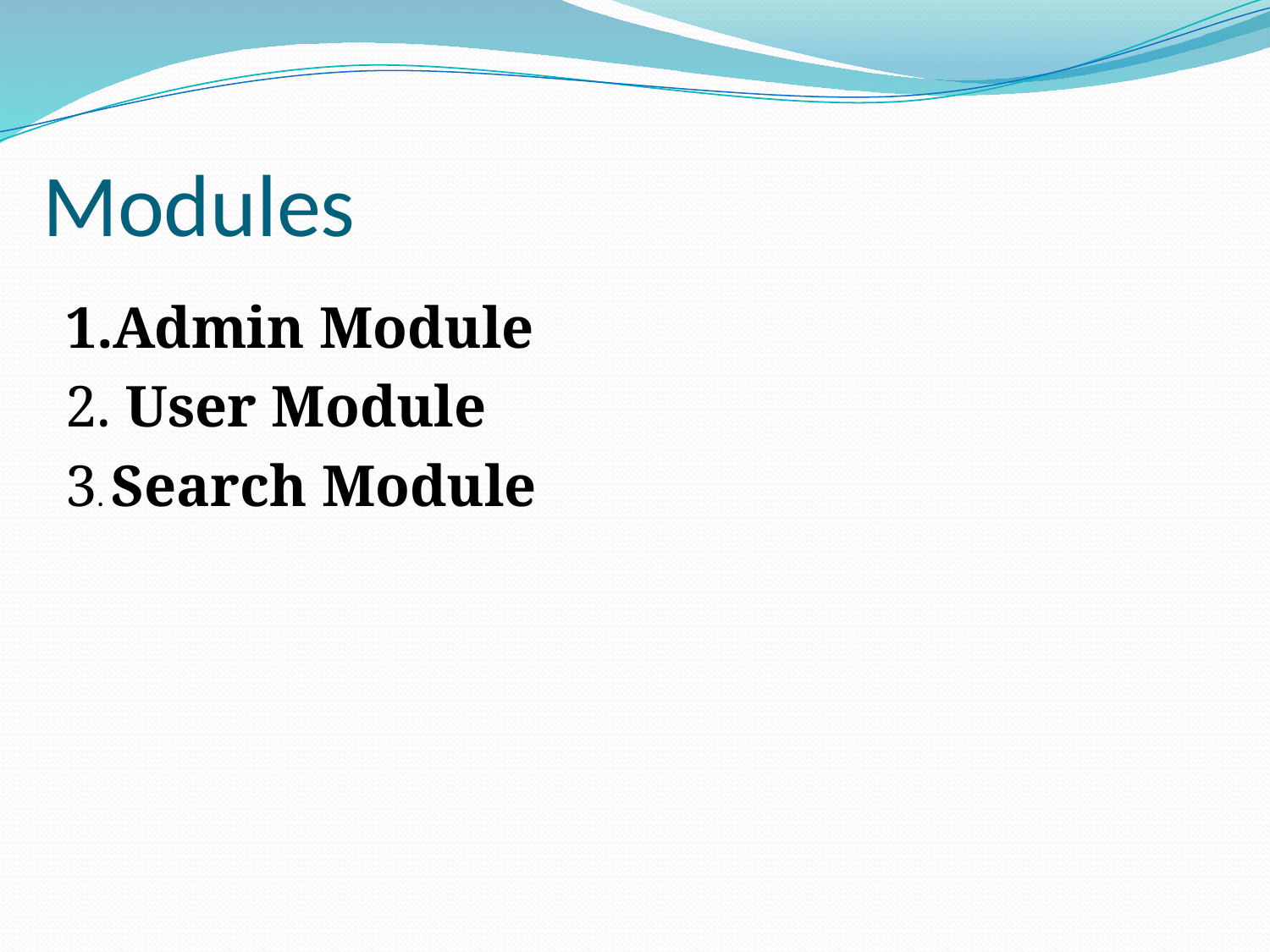

# Modules
1.Admin Module
2. User Module
3. Search Module